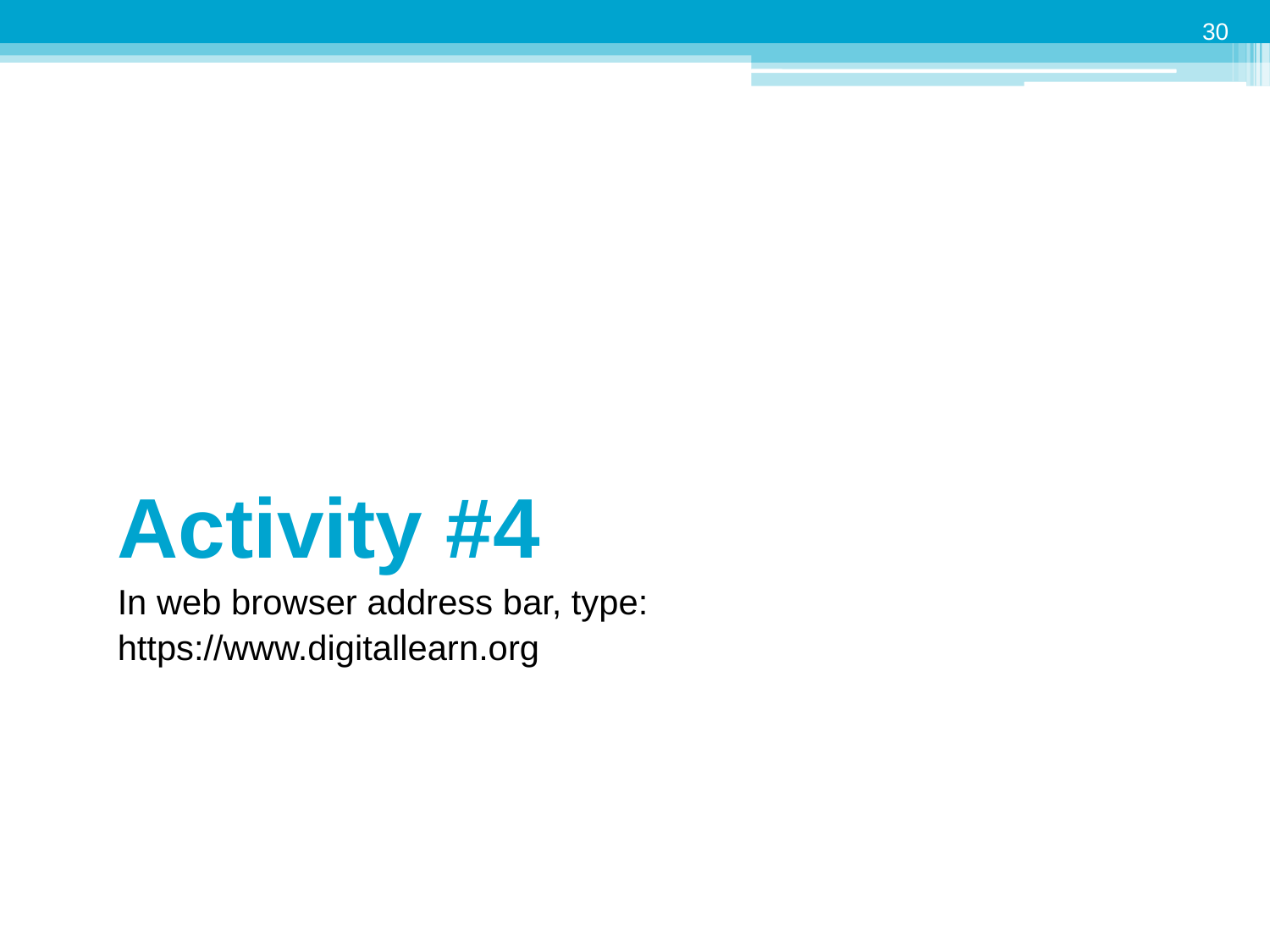

30
Activity #4
In web browser address bar, type:
https://www.digitallearn.org